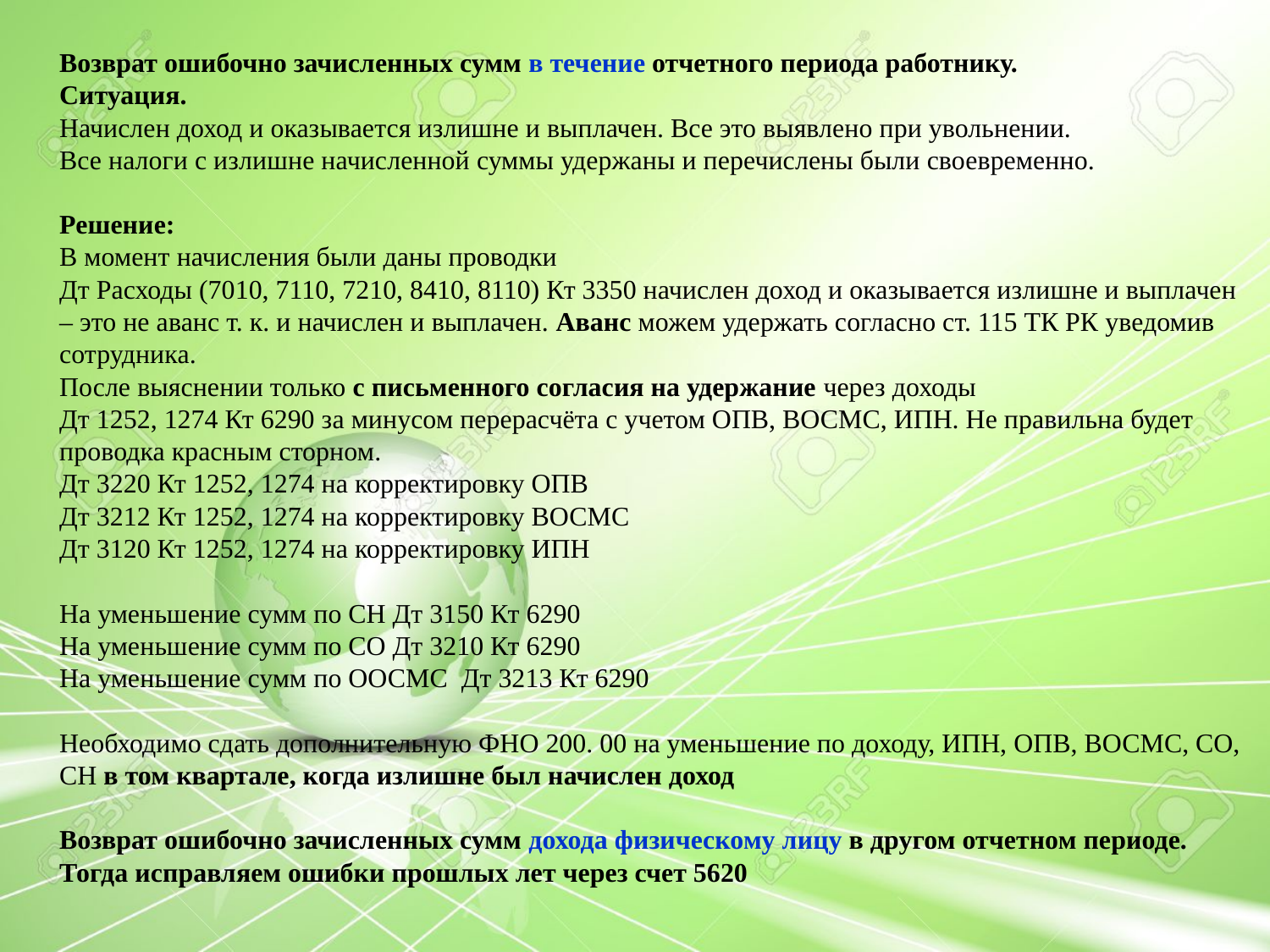

Возврат ошибочно зачисленных сумм в течение отчетного периода работнику.
Ситуация.
Начислен доход и оказывается излишне и выплачен. Все это выявлено при увольнении.
Все налоги с излишне начисленной суммы удержаны и перечислены были своевременно.

Решение:
В момент начисления были даны проводки
Дт Расходы (7010, 7110, 7210, 8410, 8110) Кт 3350 начислен доход и оказывается излишне и выплачен – это не аванс т. к. и начислен и выплачен. Аванс можем удержать согласно ст. 115 ТК РК уведомив сотрудника.
После выяснении только с письменного согласия на удержание через доходы
Дт 1252, 1274 Кт 6290 за минусом перерасчёта с учетом ОПВ, ВОСМС, ИПН. Не правильна будет проводка красным сторном.
Дт 3220 Кт 1252, 1274 на корректировку ОПВ
Дт 3212 Кт 1252, 1274 на корректировку ВОСМС
Дт 3120 Кт 1252, 1274 на корректировку ИПН

На уменьшение сумм по СН Дт 3150 Кт 6290
На уменьшение сумм по СО Дт 3210 Кт 6290
На уменьшение сумм по ООСМС  Дт 3213 Кт 6290

Необходимо сдать дополнительную ФНО 200. 00 на уменьшение по доходу, ИПН, ОПВ, ВОСМС, СО, СН в том квартале, когда излишне был начислен доход

Возврат ошибочно зачисленных сумм дохода физическому лицу в другом отчетном периоде.
Тогда исправляем ошибки прошлых лет через счет 5620